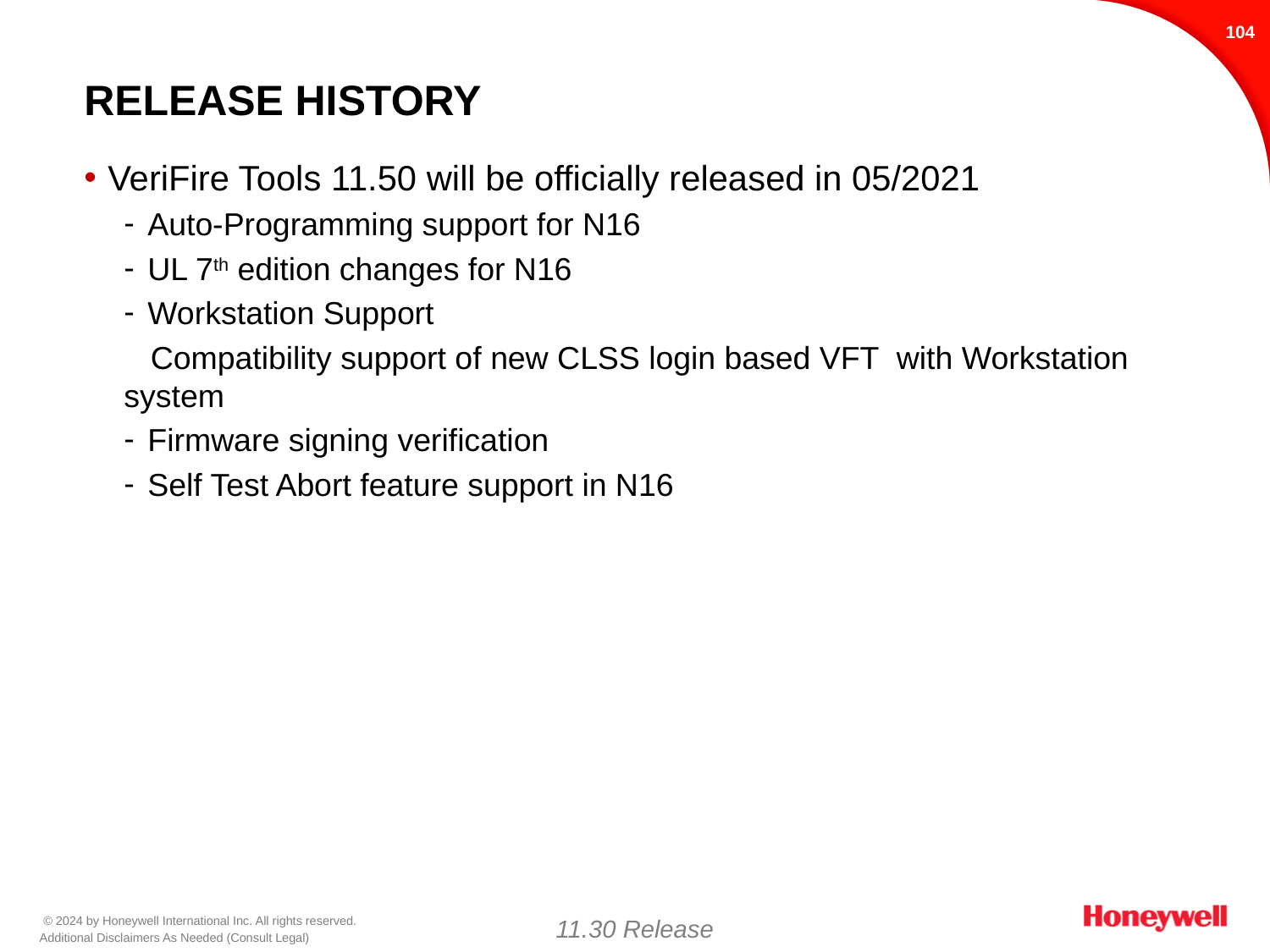

104
# Release History
VeriFire Tools 11.50 will be officially released in 05/2021
Auto-Programming support for N16
UL 7th edition changes for N16
Workstation Support
   Compatibility support of new CLSS login based VFT  with Workstation  system
Firmware signing verification
Self Test Abort feature support in N16

11.30 Release